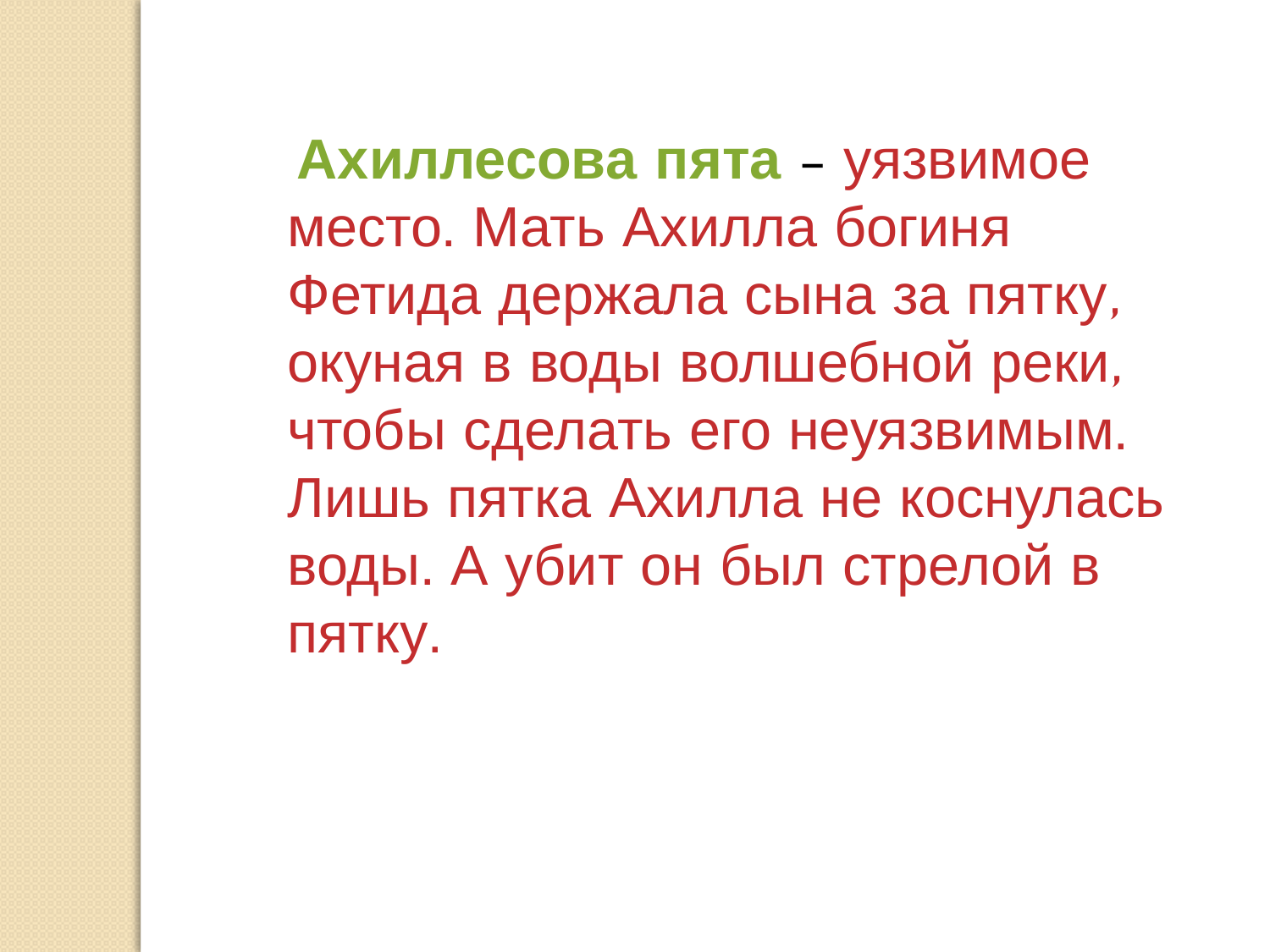

Ахиллесова пята – уязвимое место. Мать Ахилла богиня Фетида держала сына за пятку, окуная в воды волшебной реки, чтобы сделать его неуязвимым. Лишь пятка Ахилла не коснулась воды. А убит он был стрелой в пятку.